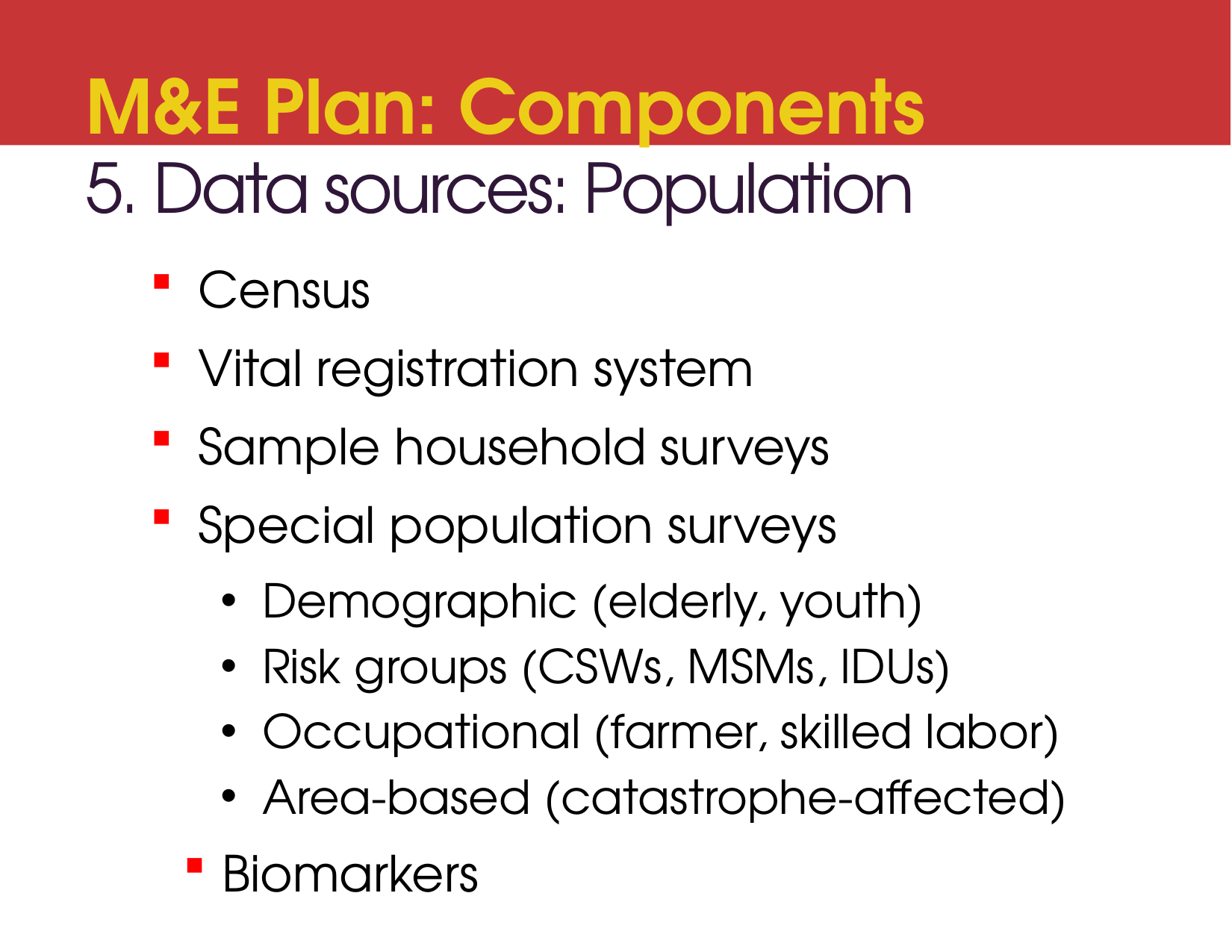

# M&E Plan: Components 5. Data sources: Population
Census
Vital registration system
Sample household surveys
Special population surveys
Demographic (elderly, youth)
Risk groups (CSWs, MSMs, IDUs)
Occupational (farmer, skilled labor)
Area-based (catastrophe-affected)
Biomarkers